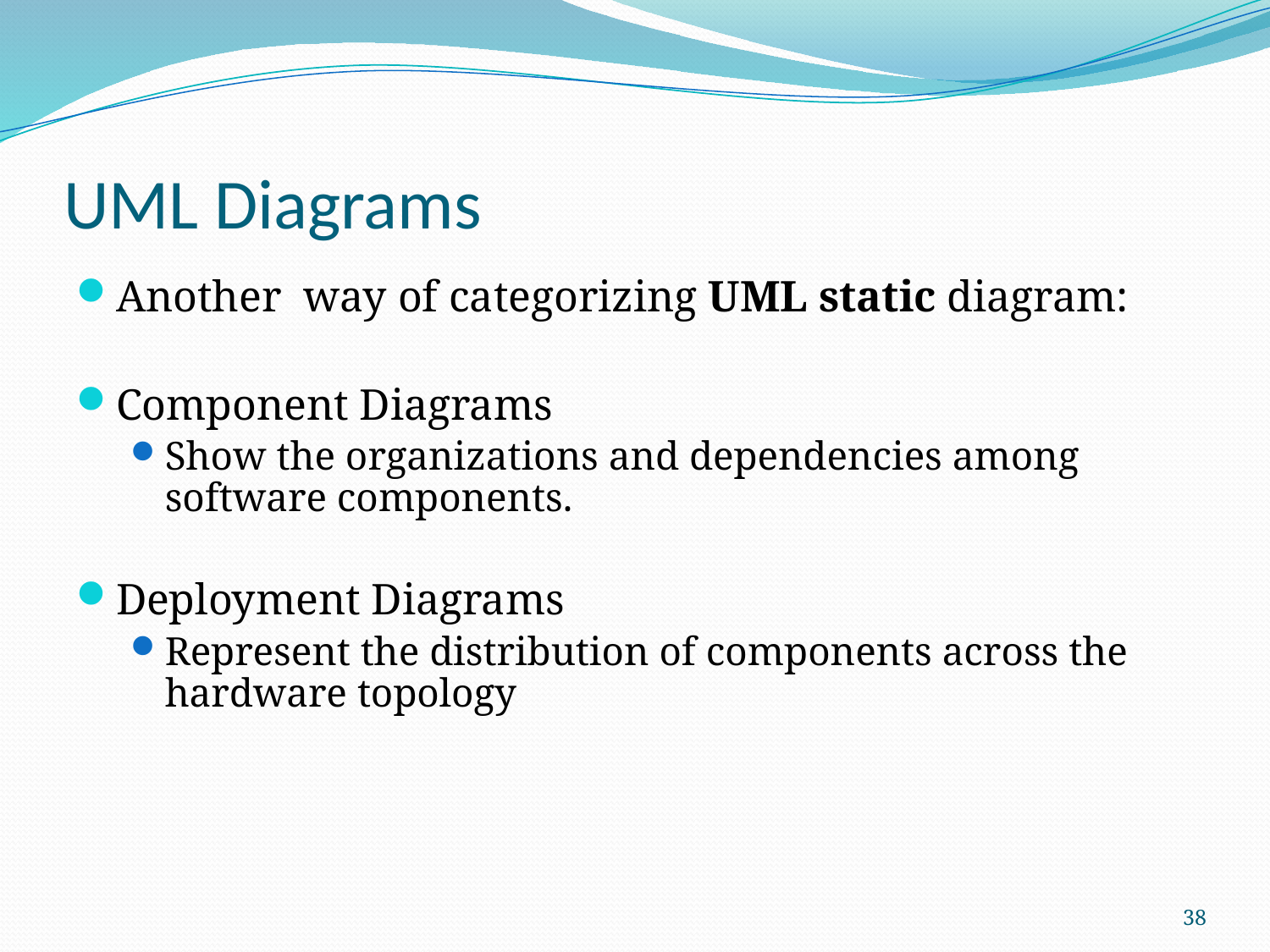

# UML Diagrams
Another  way of categorizing UML static diagram:

Component Diagrams
Show the organizations and dependencies among software components.

Deployment Diagrams
Represent the distribution of components across the hardware topology

38